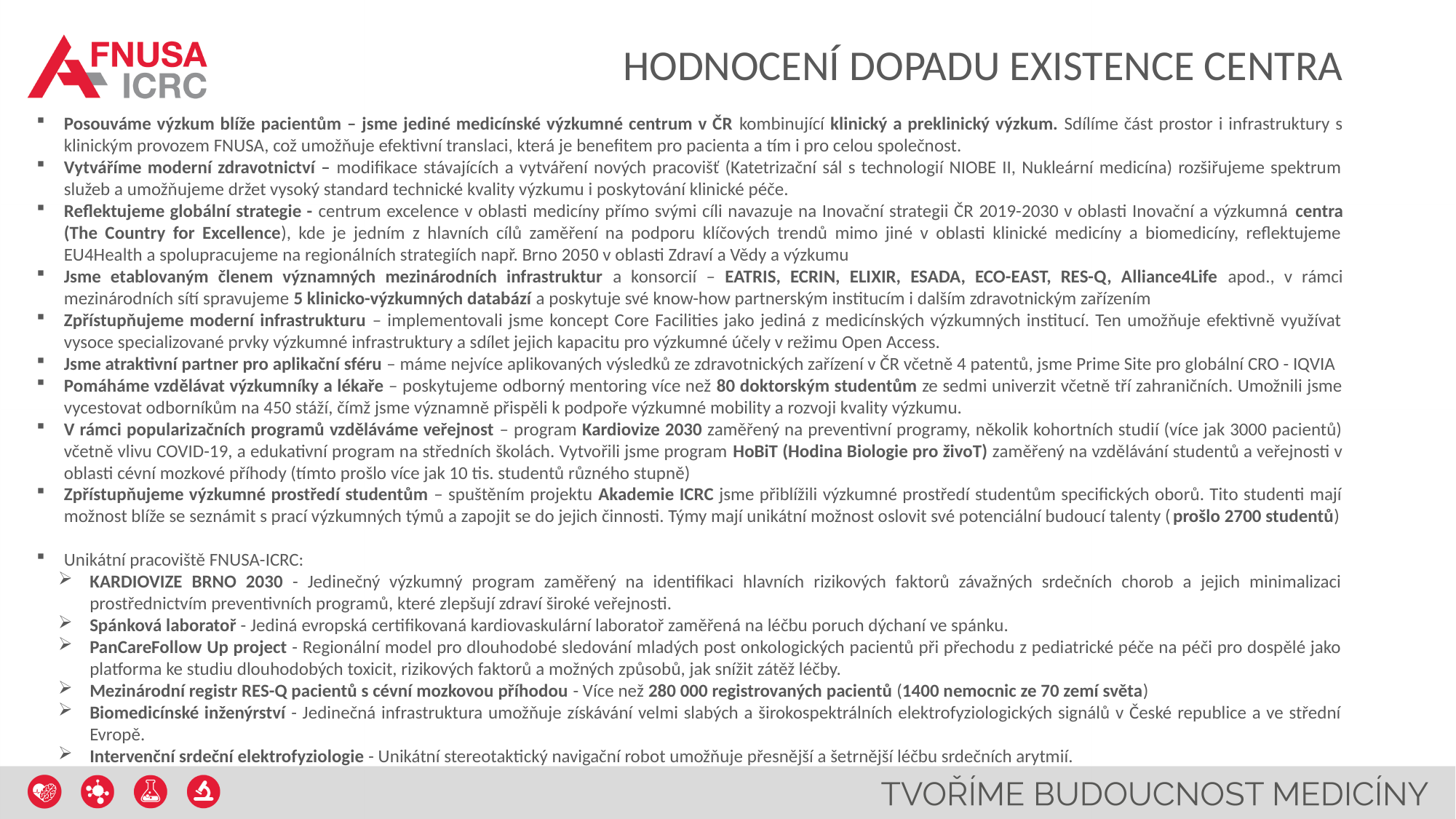

# HODNOCENÍ DOPADU EXISTENCE CENTRA
Posouváme výzkum blíže pacientům – jsme jediné medicínské výzkumné centrum v ČR kombinující klinický a preklinický výzkum. Sdílíme část prostor i infrastruktury s klinickým provozem FNUSA, což umožňuje efektivní translaci, která je benefitem pro pacienta a tím i pro celou společnost.
Vytváříme moderní zdravotnictví – modifikace stávajících a vytváření nových pracovišť (Katetrizační sál s technologií NIOBE II, Nukleární medicína) rozšiřujeme spektrum služeb a umožňujeme držet vysoký standard technické kvality výzkumu i poskytování klinické péče.
Reflektujeme globální strategie - centrum excelence v oblasti medicíny přímo svými cíli navazuje na Inovační strategii ČR 2019-2030 v oblasti Inovační a výzkumná centra (The Country for Excellence), kde je jedním z hlavních cílů zaměření na podporu klíčových trendů mimo jiné v oblasti klinické medicíny a biomedicíny, reflektujeme EU4Health a spolupracujeme na regionálních strategiích např. Brno 2050 v oblasti Zdraví a Vědy a výzkumu
Jsme etablovaným členem významných mezinárodních infrastruktur a konsorcií – EATRIS, ECRIN, ELIXIR, ESADA, ECO-EAST, RES-Q, Alliance4Life apod., v rámci mezinárodních sítí spravujeme 5 klinicko-výzkumných databází a poskytuje své know-how partnerským institucím i dalším zdravotnickým zařízením
Zpřístupňujeme moderní infrastrukturu – implementovali jsme koncept Core Facilities jako jediná z medicínských výzkumných institucí. Ten umožňuje efektivně využívat vysoce specializované prvky výzkumné infrastruktury a sdílet jejich kapacitu pro výzkumné účely v režimu Open Access.
Jsme atraktivní partner pro aplikační sféru – máme nejvíce aplikovaných výsledků ze zdravotnických zařízení v ČR včetně 4 patentů, jsme Prime Site pro globální CRO - IQVIA
Pomáháme vzdělávat výzkumníky a lékaře – poskytujeme odborný mentoring více než 80 doktorským studentům ze sedmi univerzit včetně tří zahraničních. Umožnili jsme vycestovat odborníkům na 450 stáží, čímž jsme významně přispěli k podpoře výzkumné mobility a rozvoji kvality výzkumu.
V rámci popularizačních programů vzděláváme veřejnost – program Kardiovize 2030 zaměřený na preventivní programy, několik kohortních studií (více jak 3000 pacientů) včetně vlivu COVID-19, a edukativní program na středních školách. Vytvořili jsme program HoBiT (Hodina Biologie pro živoT) zaměřený na vzdělávání studentů a veřejnosti v oblasti cévní mozkové příhody (tímto prošlo více jak 10 tis. studentů různého stupně)
Zpřístupňujeme výzkumné prostředí studentům – spuštěním projektu Akademie ICRC jsme přiblížili výzkumné prostředí studentům specifických oborů. Tito studenti mají možnost blíže se seznámit s prací výzkumných týmů a zapojit se do jejich činnosti. Týmy mají unikátní možnost oslovit své potenciální budoucí talenty (prošlo 2700 studentů)

Unikátní pracoviště FNUSA-ICRC:
KARDIOVIZE BRNO 2030 - Jedinečný výzkumný program zaměřený na identifikaci hlavních rizikových faktorů závažných srdečních chorob a jejich minimalizaci prostřednictvím preventivních programů, které zlepšují zdraví široké veřejnosti.
Spánková laboratoř - Jediná evropská certifikovaná kardiovaskulární laboratoř zaměřená na léčbu poruch dýchaní ve spánku.
PanCareFollow Up project - Regionální model pro dlouhodobé sledování mladých post onkologických pacientů při přechodu z pediatrické péče na péči pro dospělé jako platforma ke studiu dlouhodobých toxicit, rizikových faktorů a možných způsobů, jak snížit zátěž léčby.
Mezinárodní registr RES-Q pacientů s cévní mozkovou příhodou - Více než 280 000 registrovaných pacientů (1400 nemocnic ze 70 zemí světa)
Biomedicínské inženýrství - Jedinečná infrastruktura umožňuje získávání velmi slabých a širokospektrálních elektrofyziologických signálů v České republice a ve střední Evropě.
Intervenční srdeční elektrofyziologie - Unikátní stereotaktický navigační robot umožňuje přesnější a šetrnější léčbu srdečních arytmií.